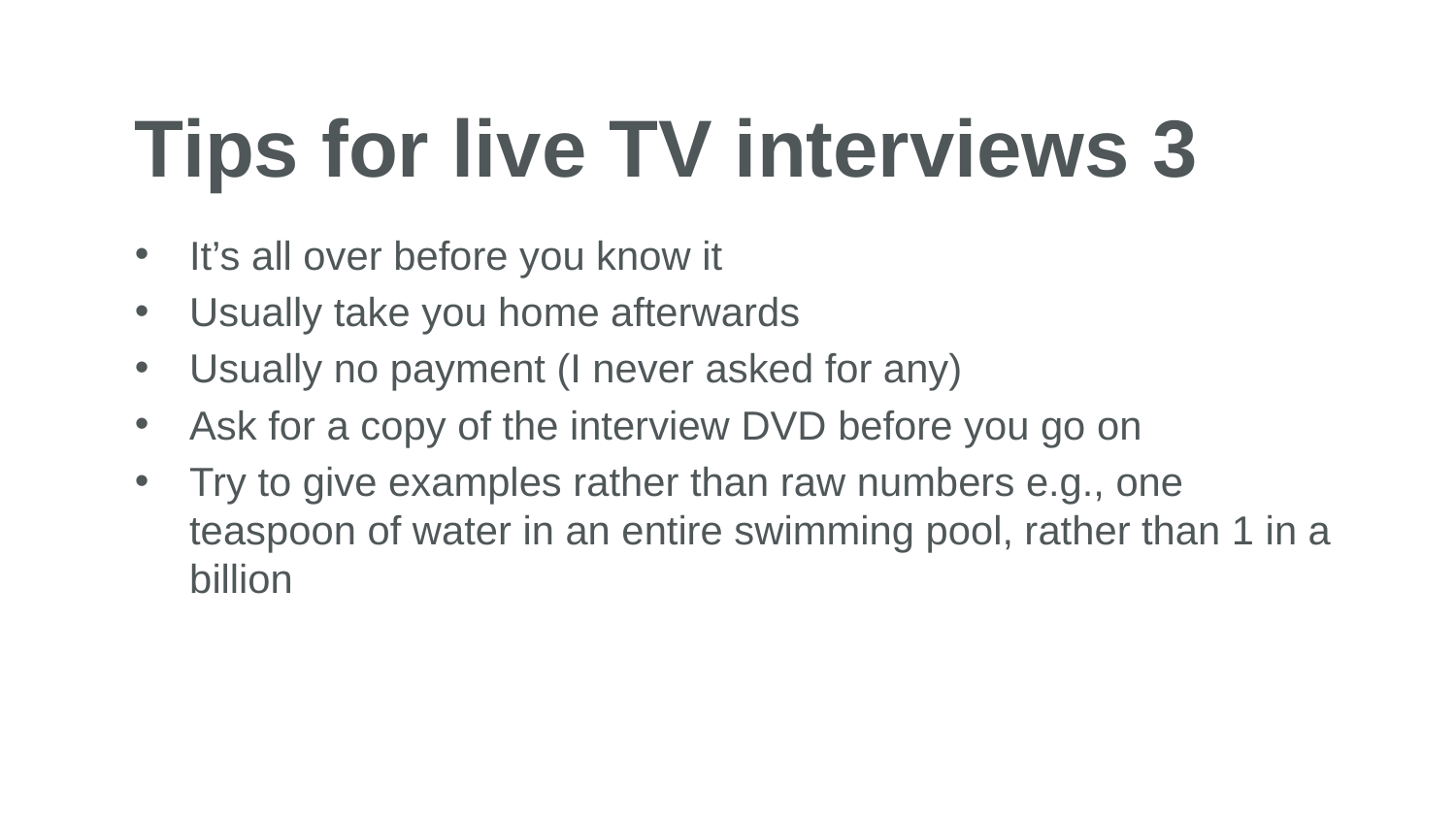

# Tips for live TV interviews 3
It’s all over before you know it
Usually take you home afterwards
Usually no payment (I never asked for any)
Ask for a copy of the interview DVD before you go on
Try to give examples rather than raw numbers e.g., one teaspoon of water in an entire swimming pool, rather than 1 in a billion